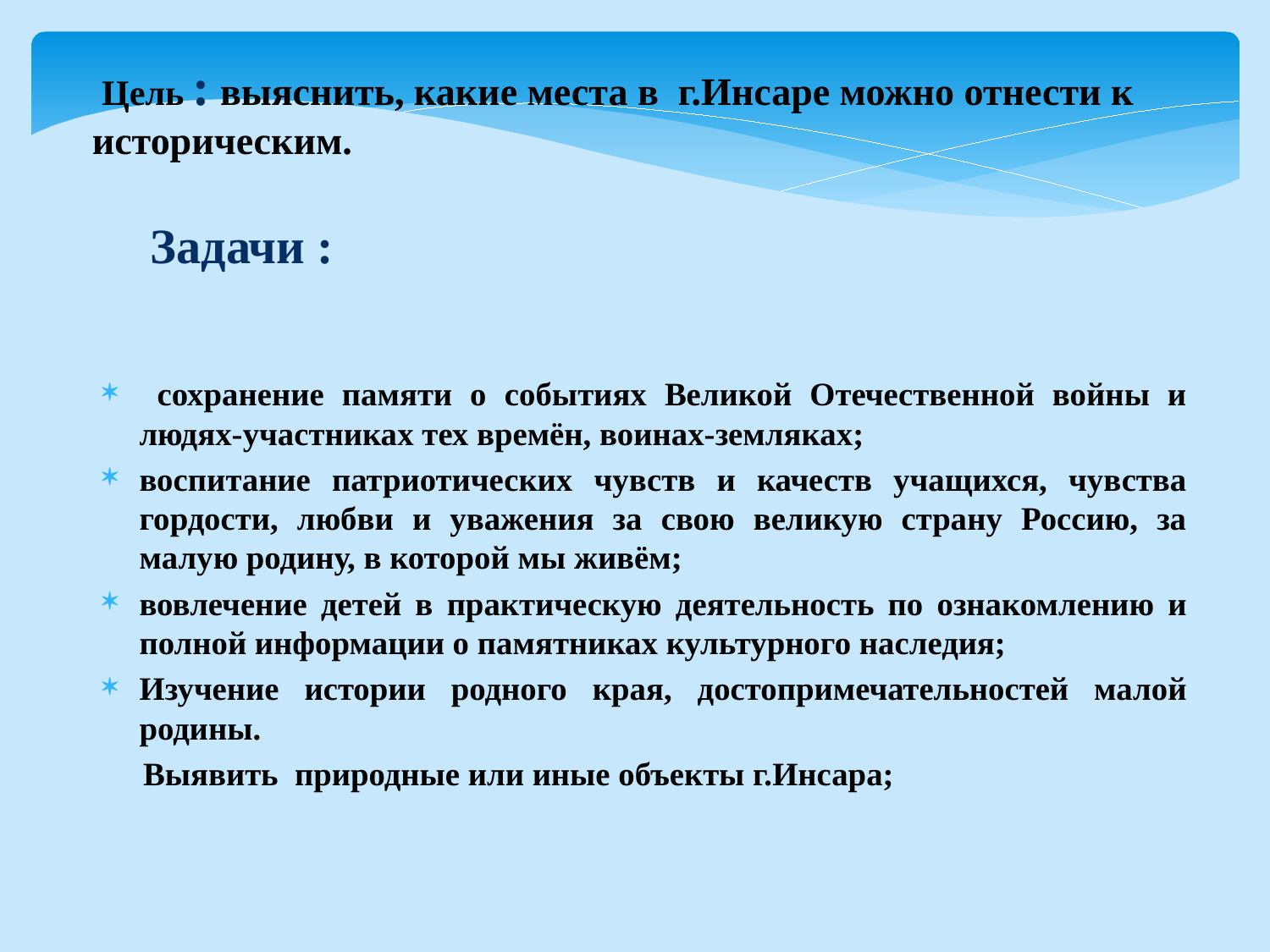

Цель : выяснить, какие места в  г.Инсаре можно отнести к историческим.

 сохранение памяти о событиях Великой Отечественной войны и людях-участниках тех времён, воинах-земляках;
воспитание патриотических чувств и качеств учащихся, чувства гордости, любви и уважения за свою великую страну Россию, за малую родину, в которой мы живём;
вовлечение детей в практическую деятельность по ознакомлению и полной информации о памятниках культурного наследия;
Изучение истории родного края, достопримечательностей малой родины.
     Выявить  природные или иные объекты г.Инсара;

        Задачи :